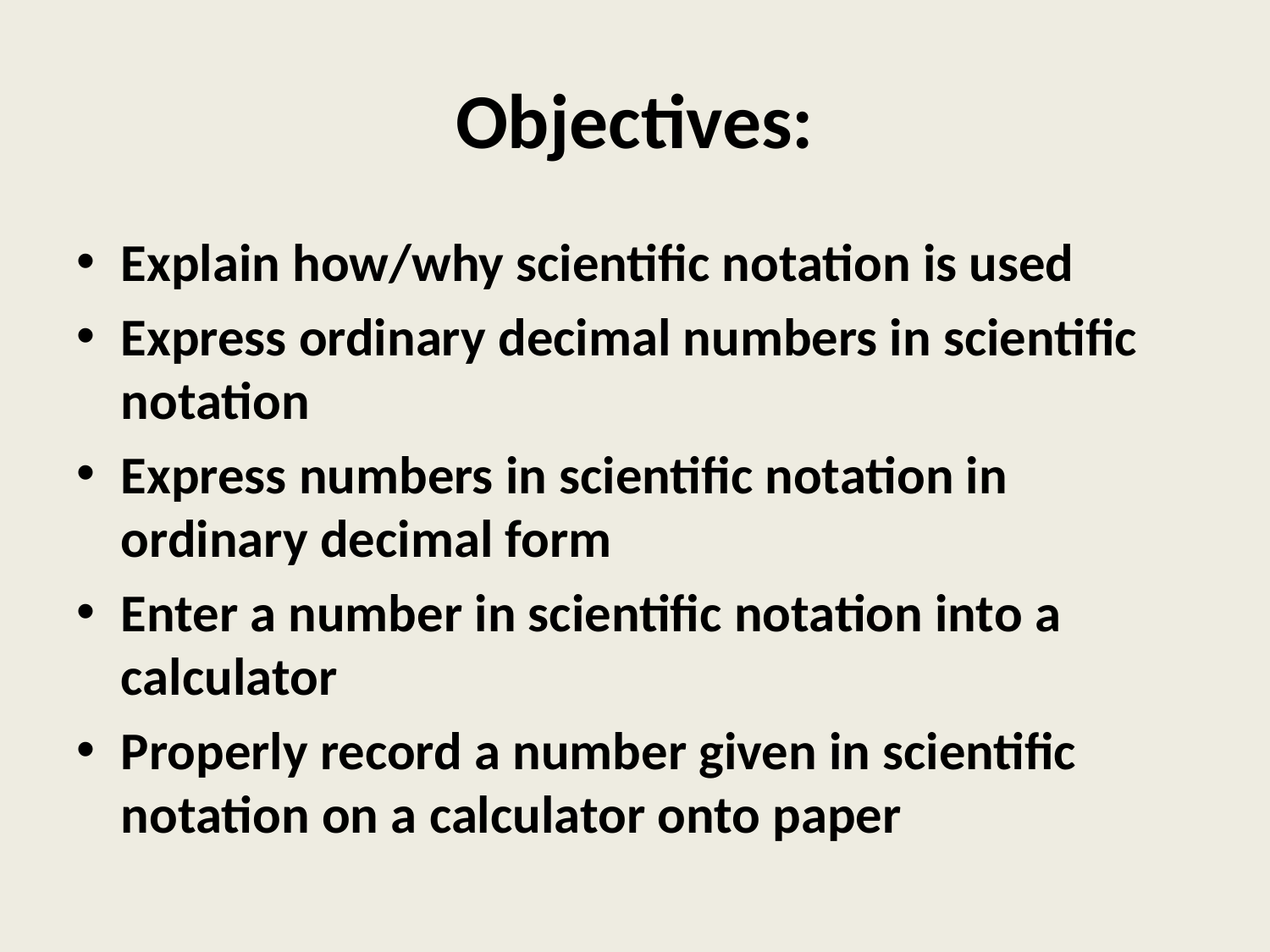

# Objectives:
Explain how/why scientific notation is used
Express ordinary decimal numbers in scientific notation
Express numbers in scientific notation in ordinary decimal form
Enter a number in scientific notation into a calculator
Properly record a number given in scientific notation on a calculator onto paper